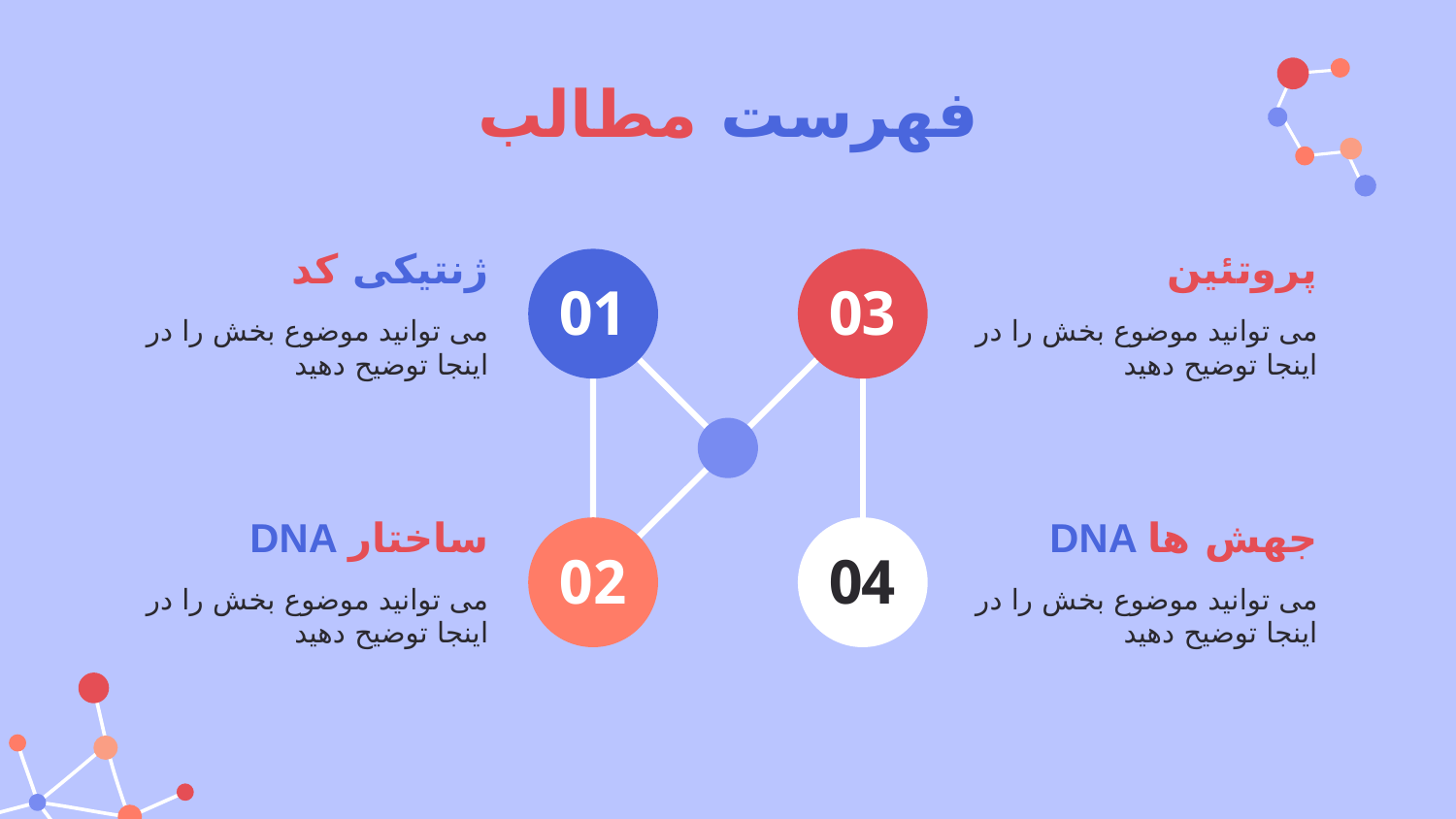

فهرست مطالب
# ژنتیکی کد
پروتئین

01
03

می توانید موضوع بخش را در اینجا توضیح دهید
می توانید موضوع بخش را در اینجا توضیح دهید

DNA ساختار
DNA جهش ها

02
04

می توانید موضوع بخش را در اینجا توضیح دهید
می توانید موضوع بخش را در اینجا توضیح دهید